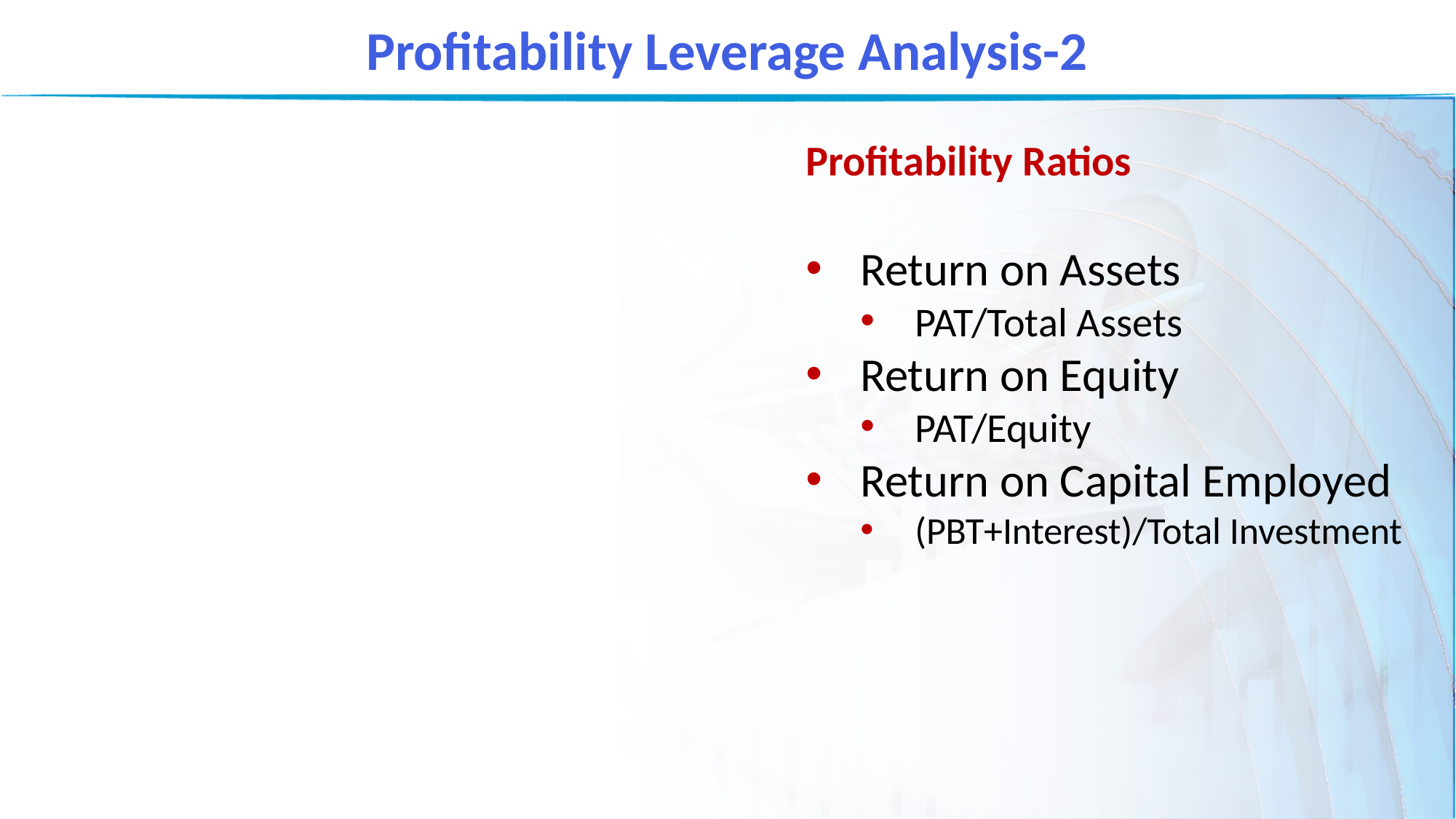

Profitability Leverage Analysis-2
Profitability Ratios

Return on Assets
PAT/Total Assets
Return on Equity
PAT/Equity
Return on Capital Employed
(PBT+Interest)/Total Investment